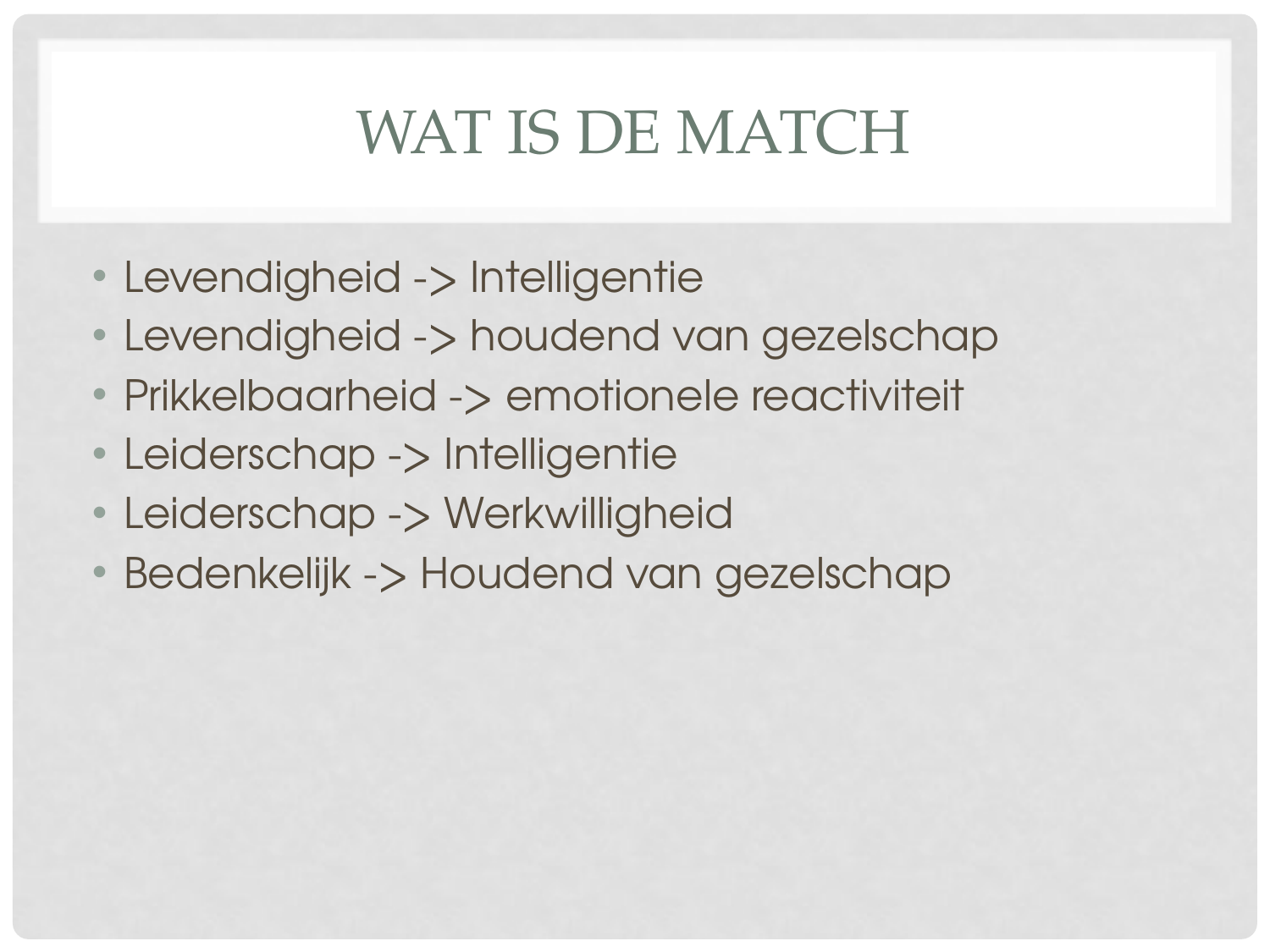

# Wat is de match
Levendigheid -> Intelligentie
Levendigheid -> houdend van gezelschap
Prikkelbaarheid -> emotionele reactiviteit
Leiderschap -> Intelligentie
Leiderschap -> Werkwilligheid
Bedenkelijk -> Houdend van gezelschap